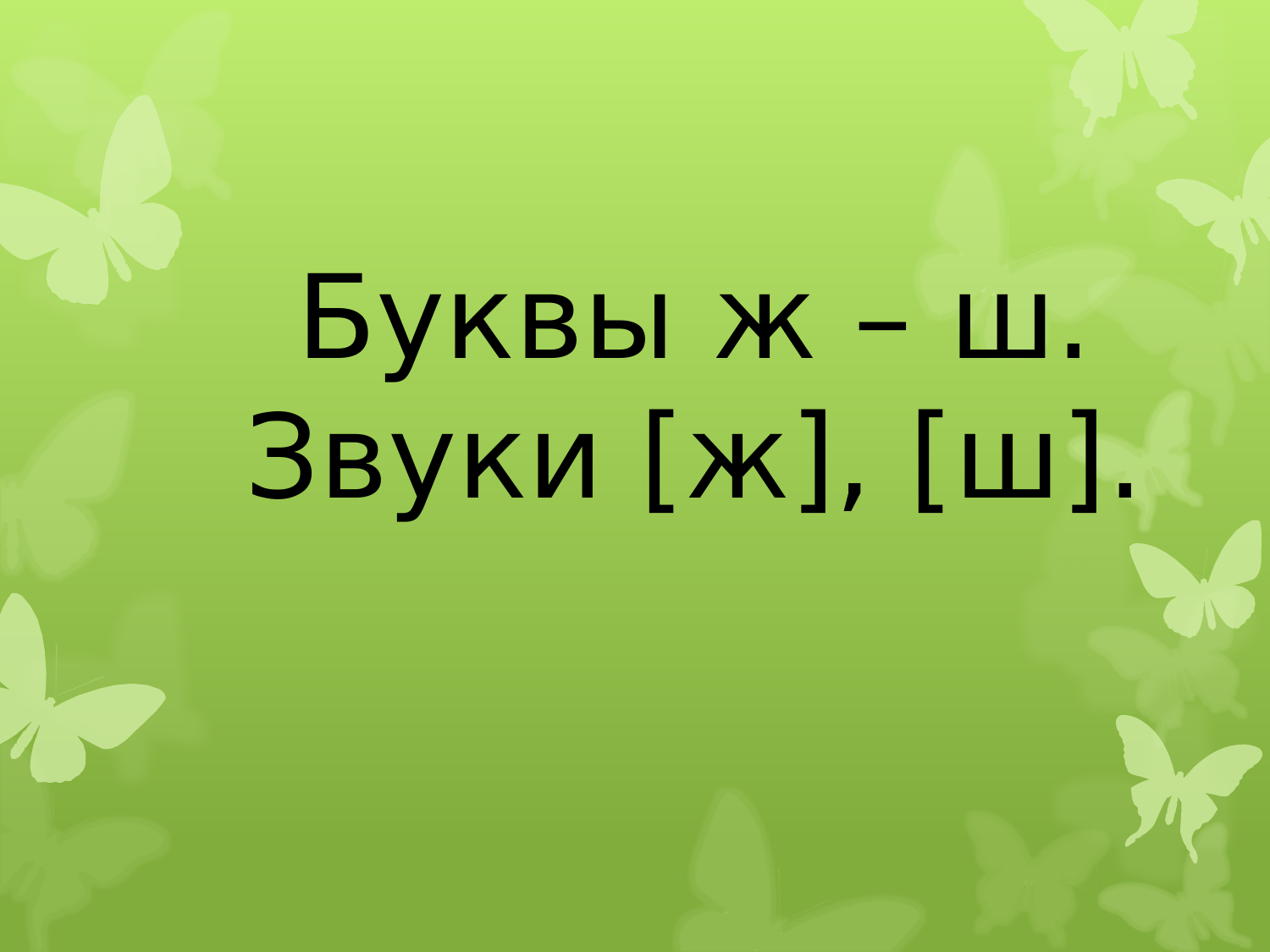

Буквы ж – ш.
Звуки [ж], [ш].